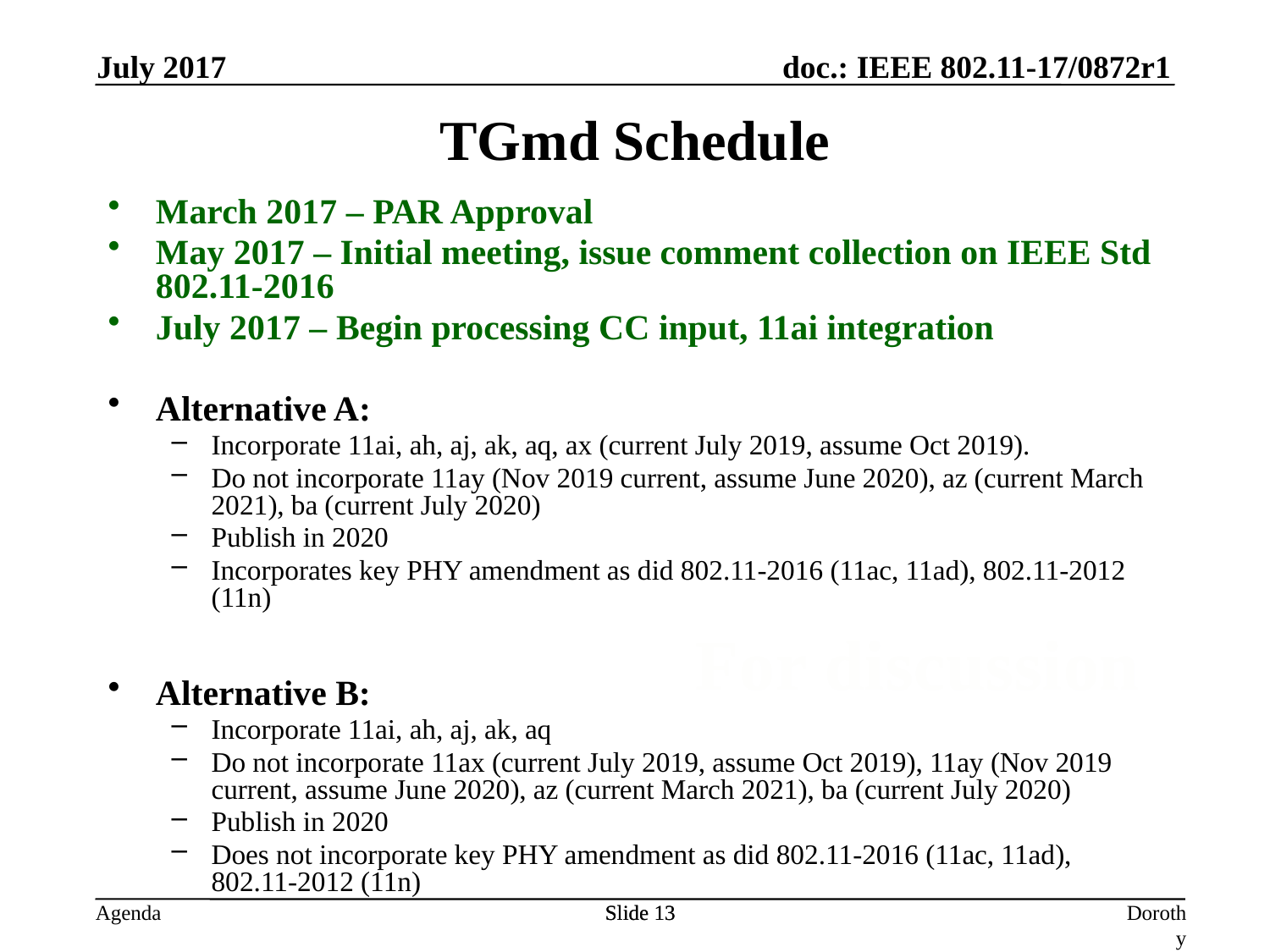

July 2017
TGmd Schedule
March 2017 – PAR Approval
May 2017 – Initial meeting, issue comment collection on IEEE Std 802.11-2016
July 2017 – Begin processing CC input, 11ai integration

Alternative A:
Incorporate 11ai, ah, aj, ak, aq, ax (current July 2019, assume Oct 2019).
Do not incorporate 11ay (Nov 2019 current, assume June 2020), az (current March 2021), ba (current July 2020)
Publish in 2020
Incorporates key PHY amendment as did 802.11-2016 (11ac, 11ad), 802.11-2012 (11n)

Alternative B:
Incorporate 11ai, ah, aj, ak, aq
Do not incorporate 11ax (current July 2019, assume Oct 2019), 11ay (Nov 2019 current, assume June 2020), az (current March 2021), ba (current July 2020)
Publish in 2020
Does not incorporate key PHY amendment as did 802.11-2016 (11ac, 11ad), 802.11-2012 (11n)

For discussion
Slide 13
Slide 13
Dorothy Stanley, HP Enterprise